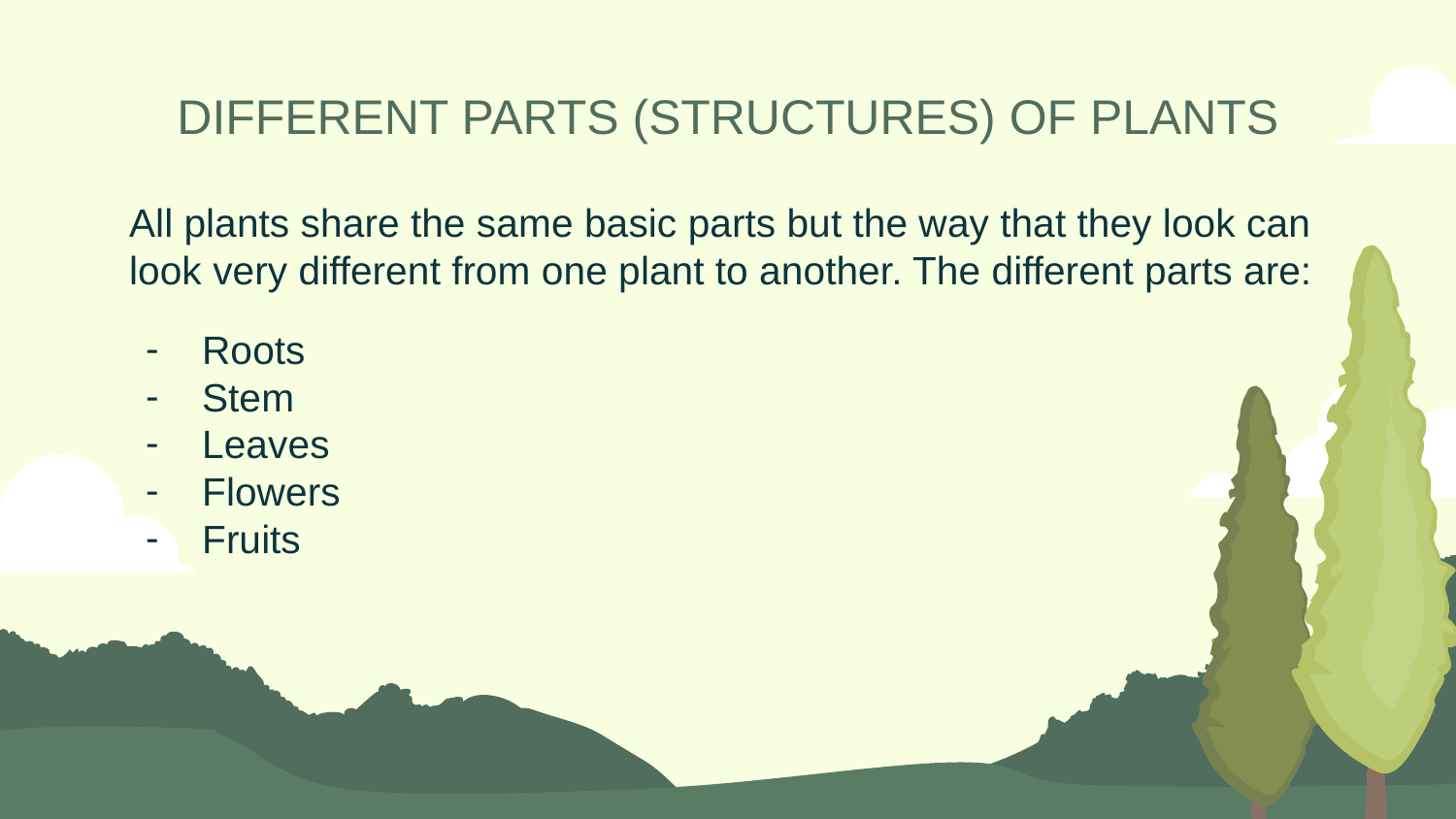

# DIFFERENT PARTS (STRUCTURES) OF PLANTS
All plants share the same basic parts but the way that they look can look very different from one plant to another. The different parts are:
Roots
Stem
Leaves
Flowers
Fruits